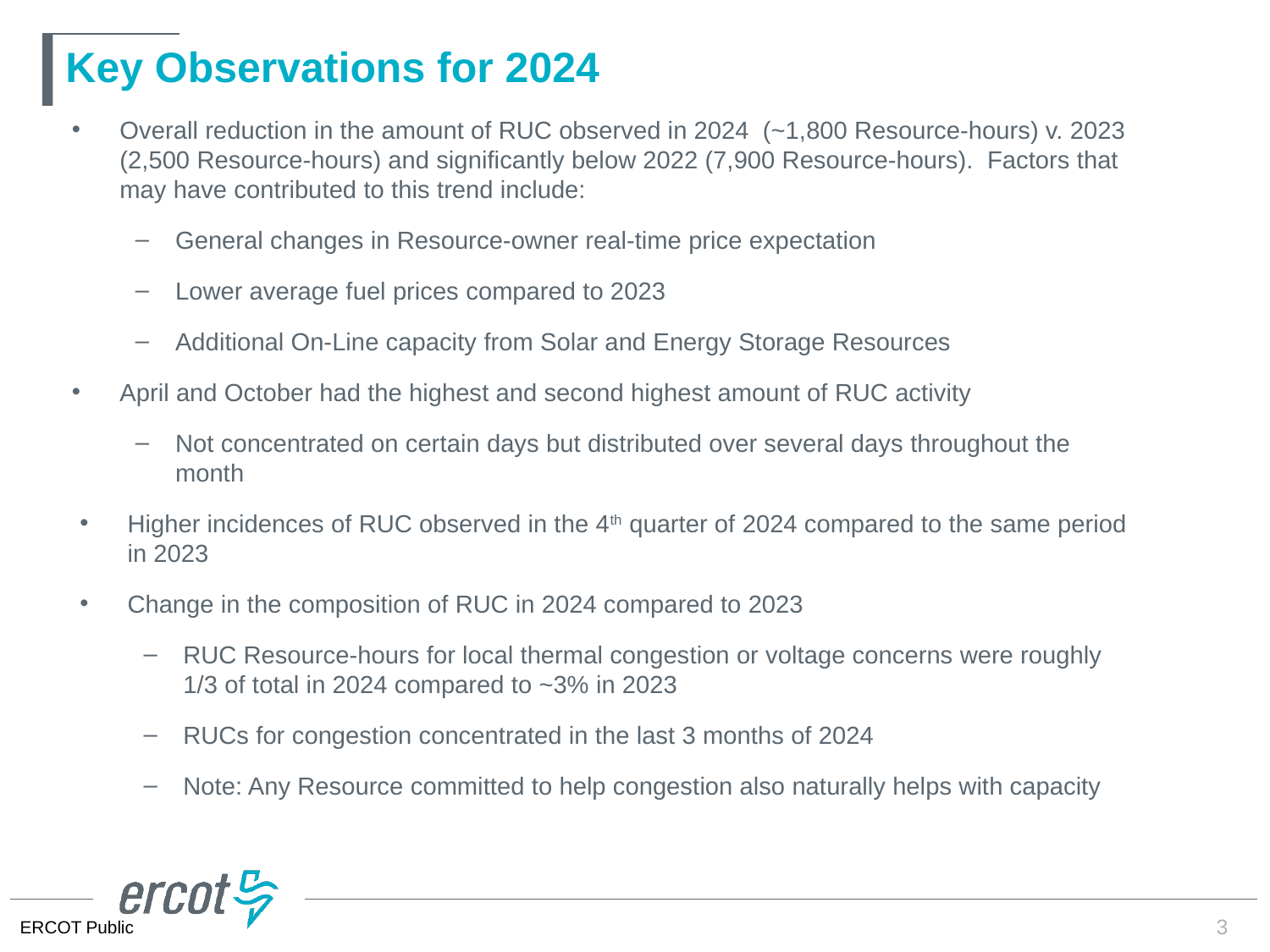

# Key Observations for 2024
Overall reduction in the amount of RUC observed in 2024  (~1,800 Resource-hours) v. 2023 (2,500 Resource-hours) and significantly below 2022 (7,900 Resource-hours).  Factors that may have contributed to this trend include:
General changes in Resource-owner real-time price expectation
Lower average fuel prices compared to 2023
Additional On-Line capacity from Solar and Energy Storage Resources
April and October had the highest and second highest amount of RUC activity
Not concentrated on certain days but distributed over several days throughout the month
Higher incidences of RUC observed in the 4th quarter of 2024 compared to the same period in 2023
Change in the composition of RUC in 2024 compared to 2023
RUC Resource-hours for local thermal congestion or voltage concerns were roughly 1/3 of total in 2024 compared to ~3% in 2023
RUCs for congestion concentrated in the last 3 months of 2024
Note: Any Resource committed to help congestion also naturally helps with capacity

3